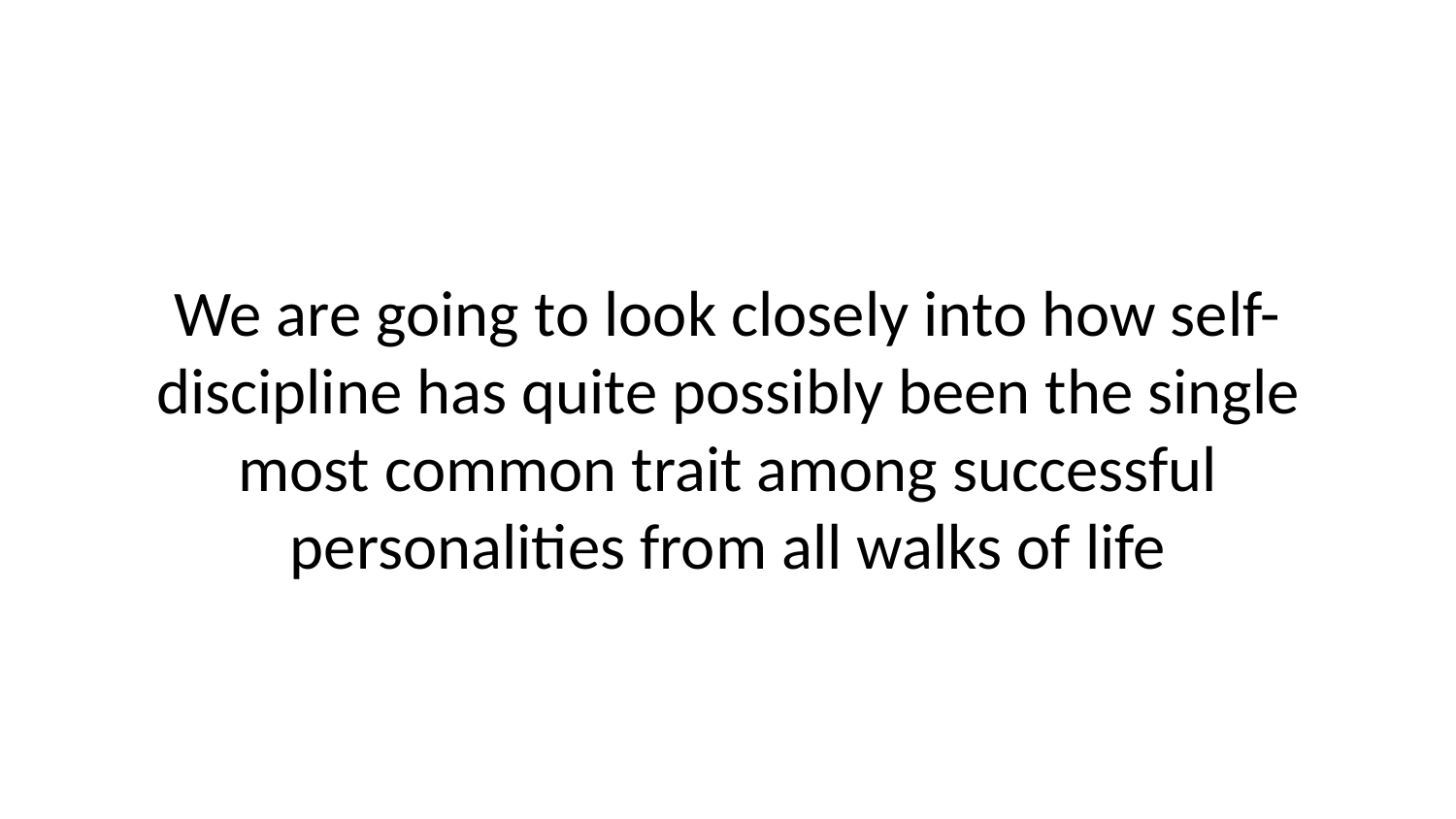

We are going to look closely into how self-discipline has quite possibly been the single most common trait among successful personalities from all walks of life